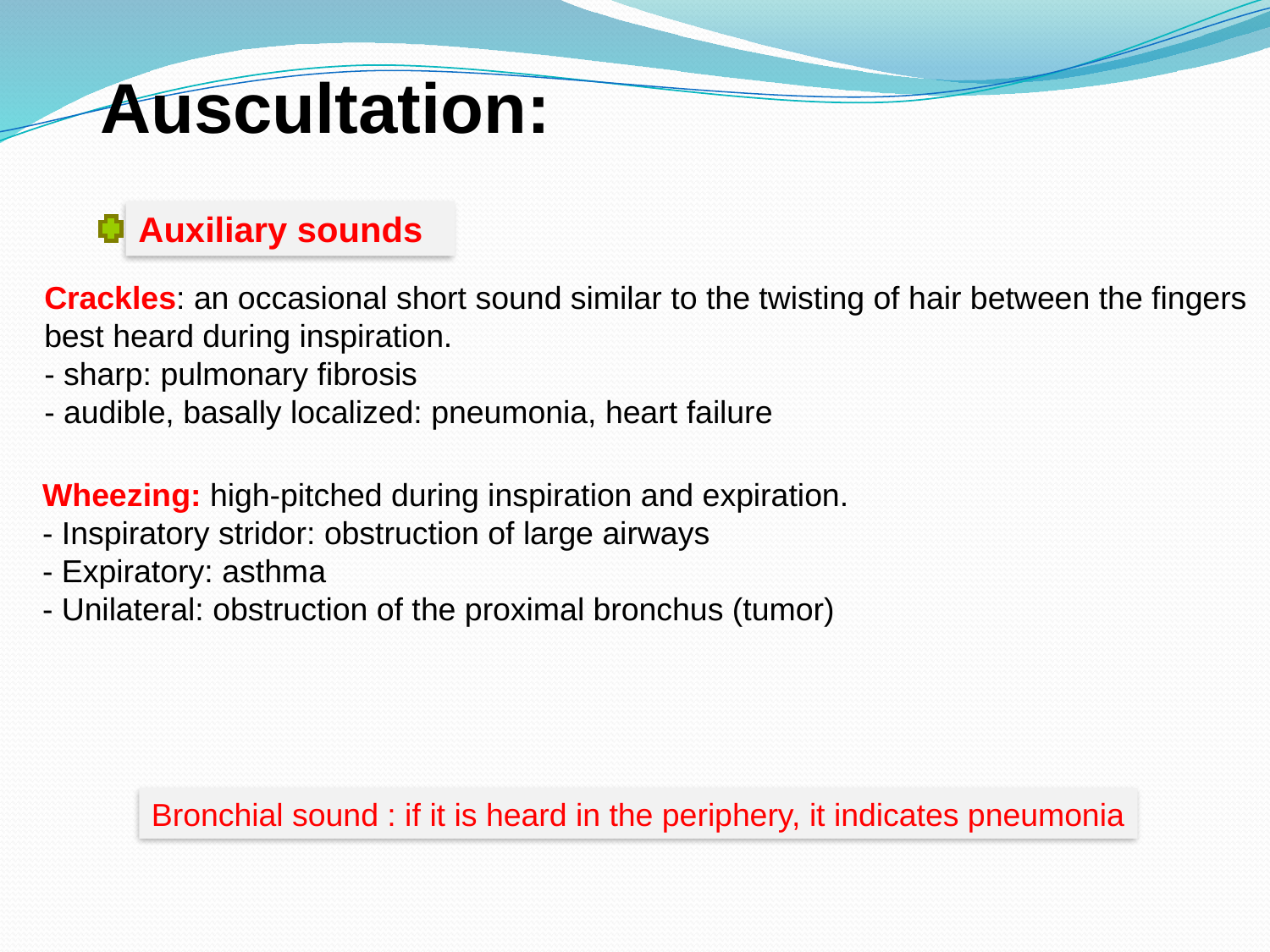

Auscultation:
Auxiliary sounds

Crackles: an occasional short sound similar to the twisting of hair between the fingers
best heard during inspiration.
- sharp: pulmonary fibrosis
- audible, basally localized: pneumonia, heart failure
Wheezing: high-pitched during inspiration and expiration.
- Inspiratory stridor: obstruction of large airways
- Expiratory: asthma
- Unilateral: obstruction of the proximal bronchus (tumor)
Bronchial sound : if it is heard in the periphery, it indicates pneumonia